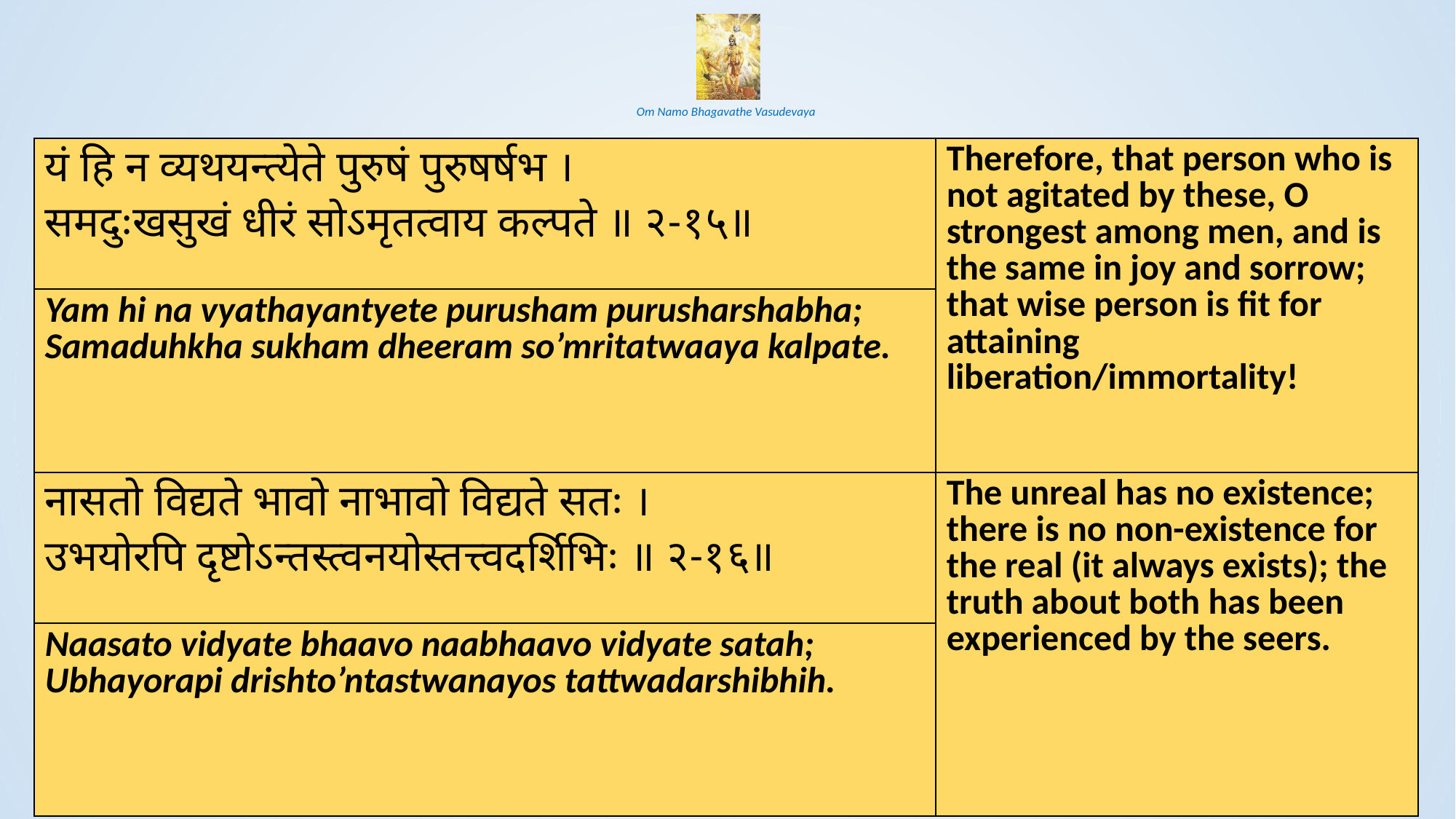

# Om Namo Bhagavathe Vasudevaya
| यं हि न व्यथयन्त्येते पुरुषं पुरुषर्षभ । समदुःखसुखं धीरं सोऽमृतत्वाय कल्पते ॥ २-१५॥ | Therefore, that person who is not agitated by these, O strongest among men, and is the same in joy and sorrow; that wise person is fit for attaining liberation/immortality! |
| --- | --- |
| Yam hi na vyathayantyete purusham purusharshabha; Samaduhkha sukham dheeram so’mritatwaaya kalpate. |  |
| नासतो विद्यते भावो नाभावो विद्यते सतः । उभयोरपि दृष्टोऽन्तस्त्वनयोस्तत्त्वदर्शिभिः ॥ २-१६॥ | The unreal has no existence; there is no non-existence for the real (it always exists); the truth about both has been experienced by the seers. |
| --- | --- |
| Naasato vidyate bhaavo naabhaavo vidyate satah; Ubhayorapi drishto’ntastwanayos tattwadarshibhih. |  |